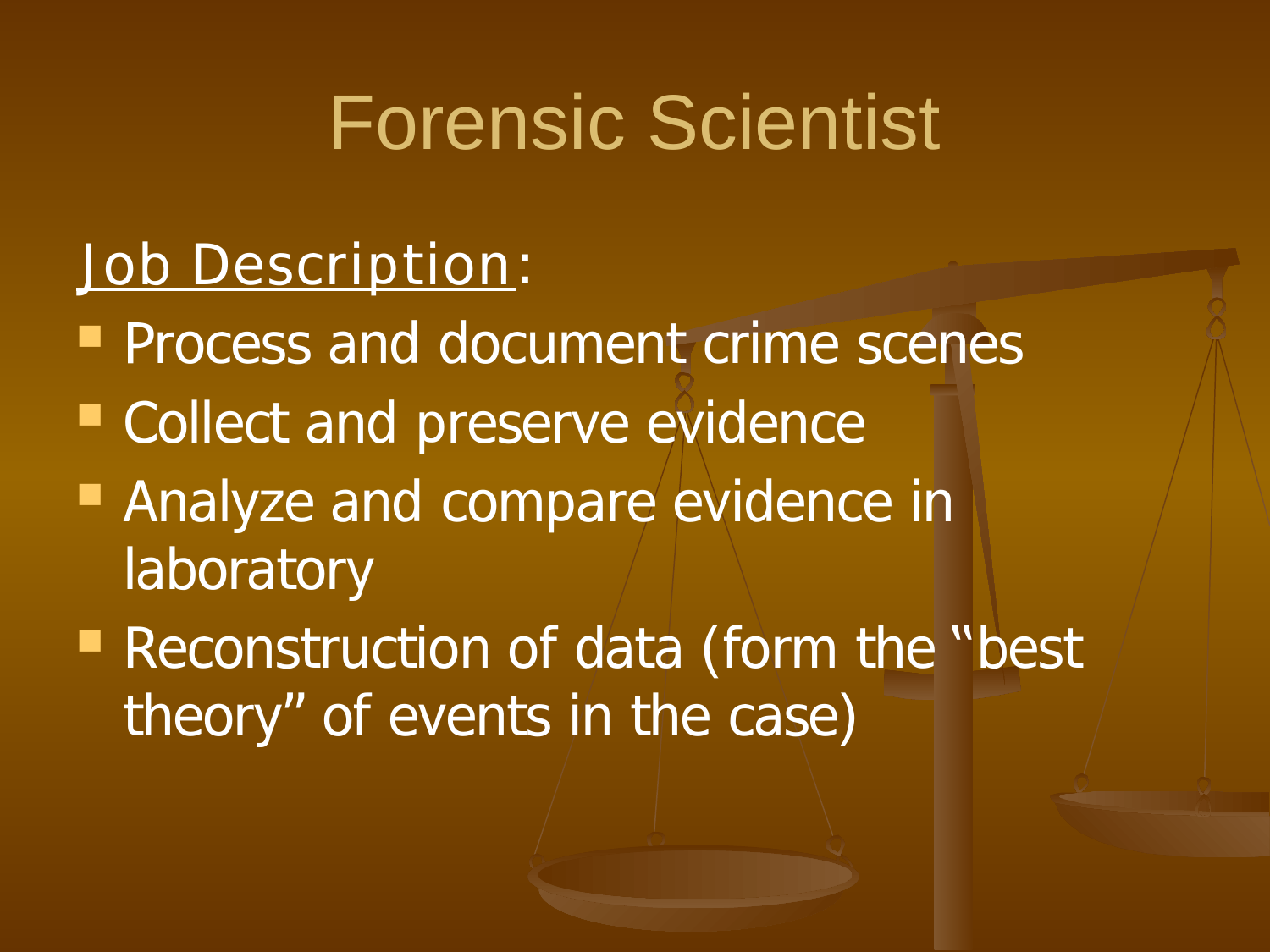

# Forensic Scientist
Job Description:
Process and document crime scenes
Collect and preserve evidence
Analyze and compare evidence in laboratory
Reconstruction of data (form the “best theory” of events in the case)